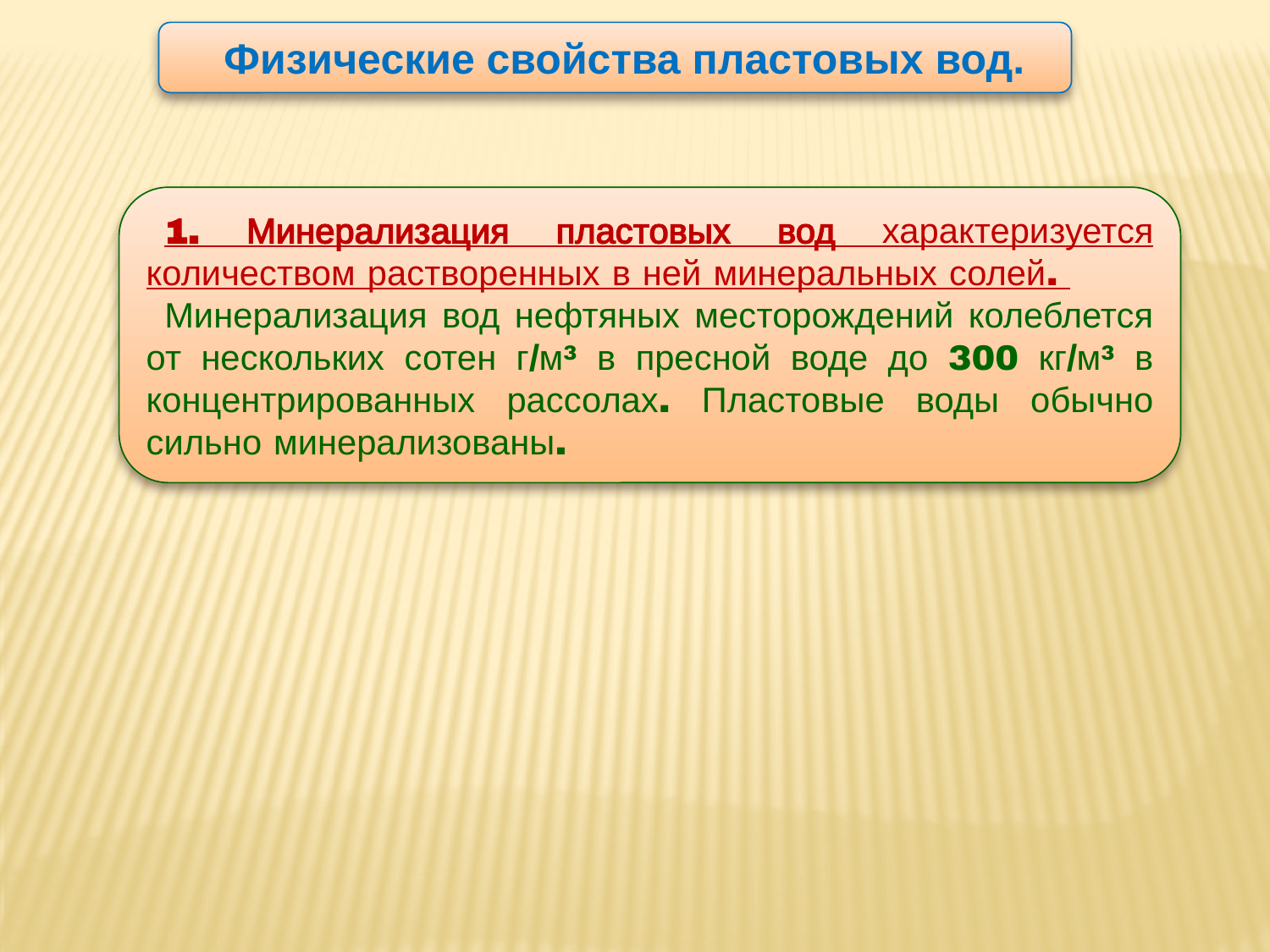

Физические свойства пластовых вод.
1. Минерализация пластовых вод характеризуется количеством растворенных в ней минеральных солей.
Минерализация вод нефтяных месторождений колеблется от нескольких сотен г/м3 в пресной воде до 300 кг/м3 в концентрированных рассолах. Пластовые воды обычно сильно минерализованы.